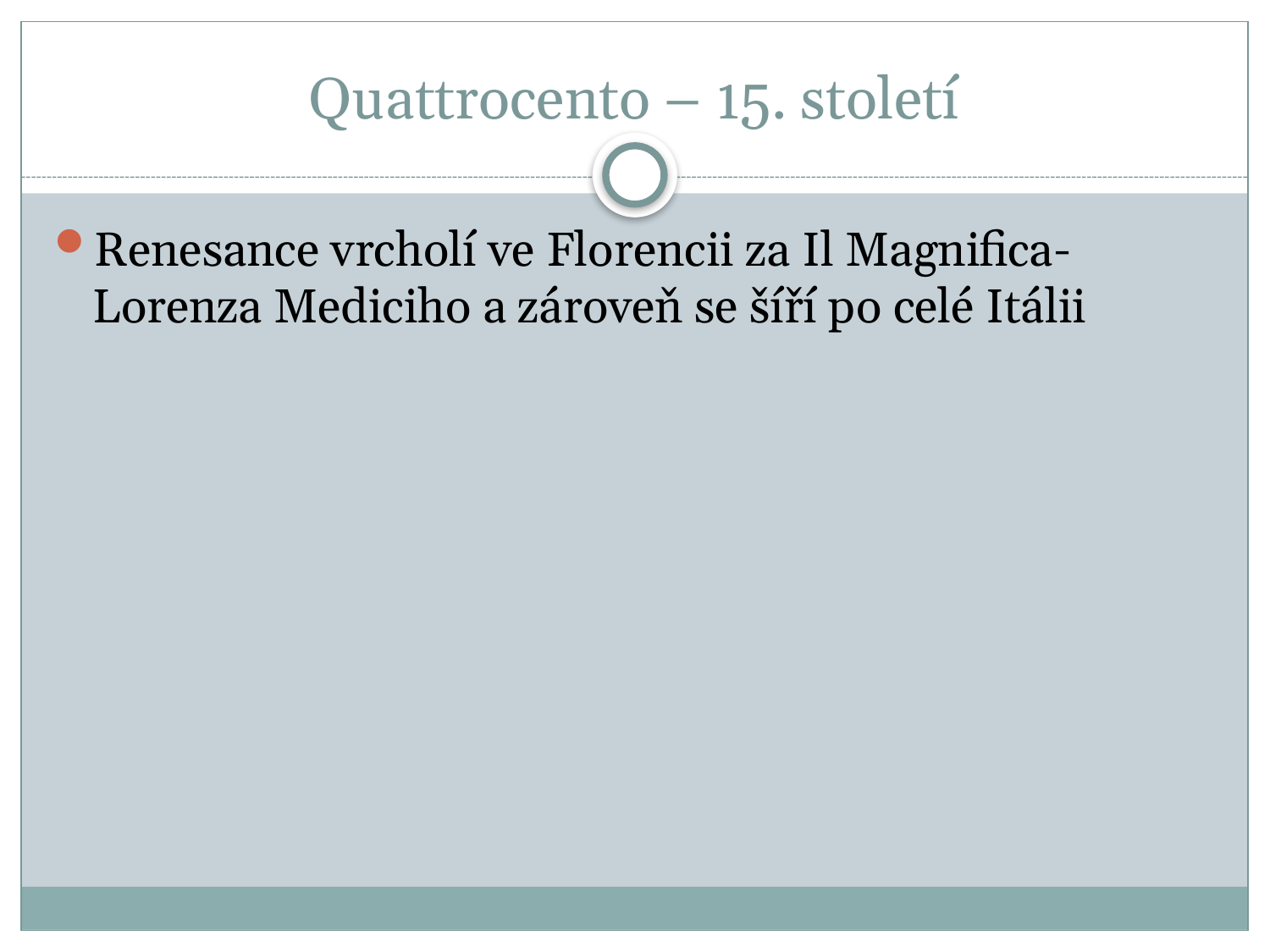

# Quattrocento – 15. století
Renesance vrcholí ve Florencii za Il Magnifica-Lorenza Mediciho a zároveň se šíří po celé Itálii